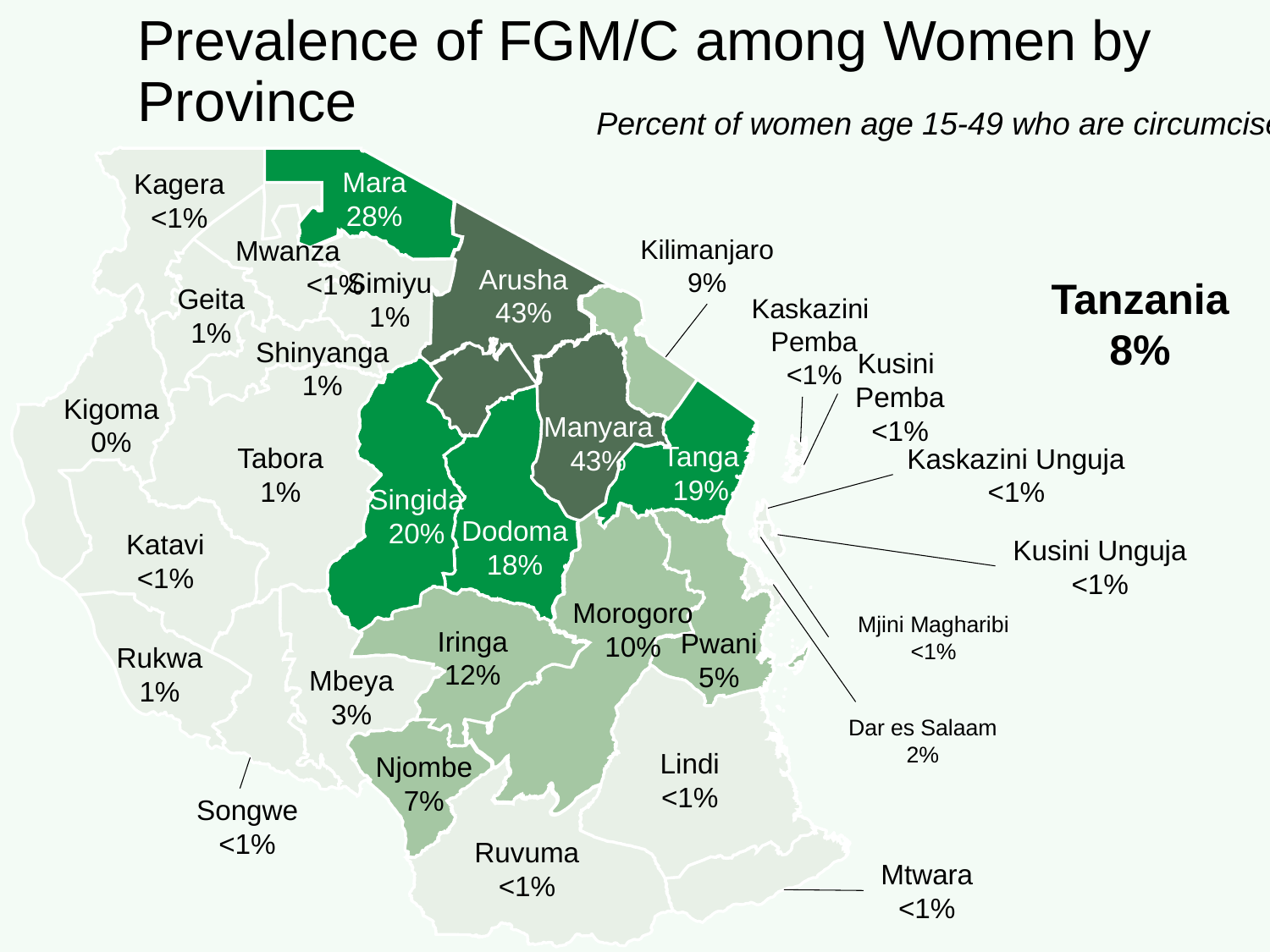

Prevalence of FGM/C among Women by Province
 Percent of women age 15-49 who are circumcised
Mara
28%
Kagera
<1%

Mwanza
            <1%
Kilimanjaro
9%
Arusha
43%
Simiyu
1%
Geita
1%
Tanzania
8%
Kaskazini
Pemba
<1%
Shinyanga
1%
Kusini
Pemba
<1%
Kigoma
0%
Manyara
43%
Tanga
19%
Tabora
1%
Kaskazini Unguja
<1%
Singida
20%
Dodoma
18%
Katavi
<1%
Kusini Unguja
<1%
Morogoro
10%
Iringa
12%
Pwani
5%
Mjini Magharibi
<1%
Rukwa
1%
Mbeya
3%
Dar es Salaam
2%
Lindi
<1%
Njombe
7%
Songwe
<1%
Ruvuma
<1%
Mtwara
<1%